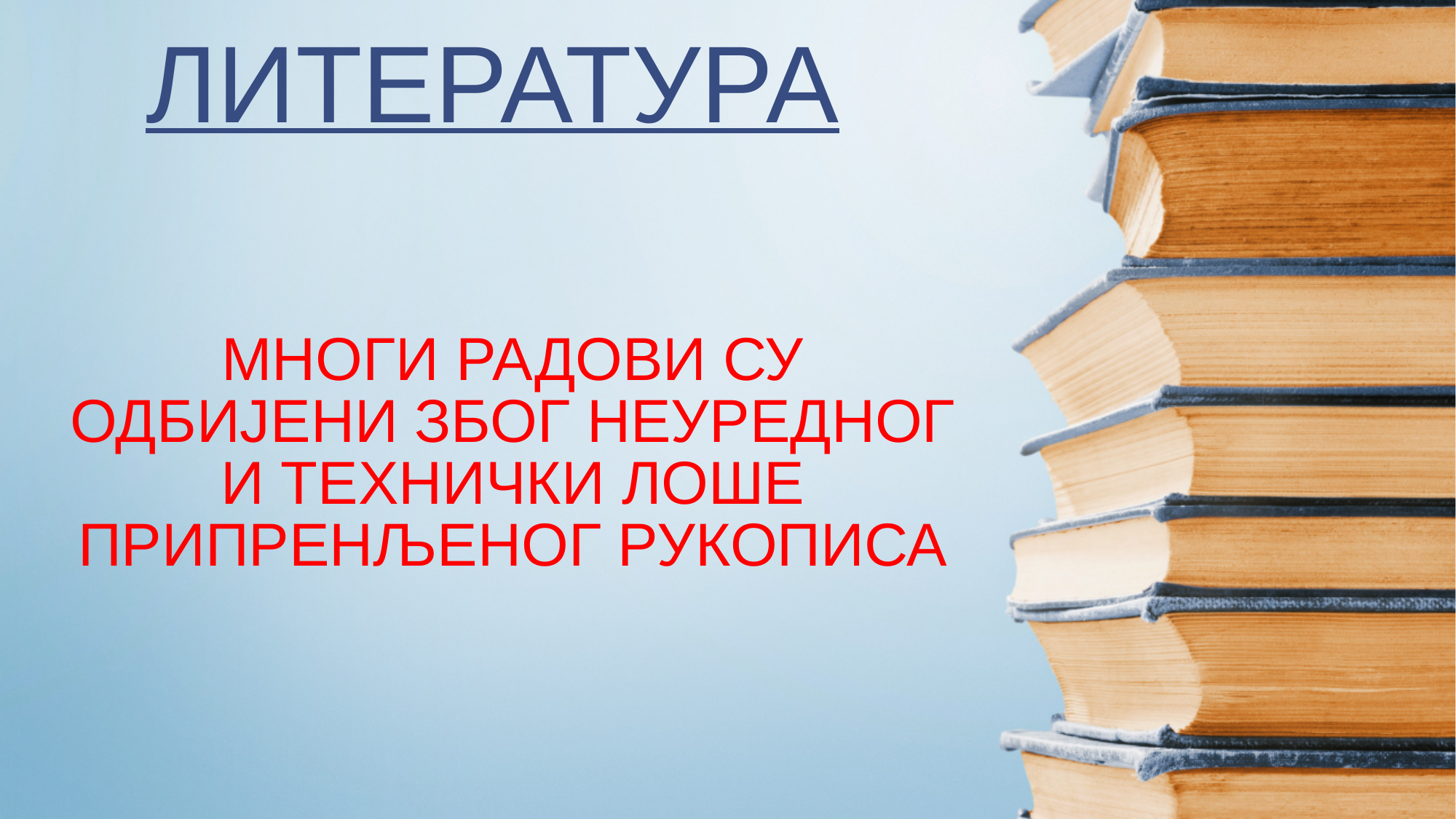

ЛИТЕРАТУРА
# МНОГИ РАДОВИ СУ ОДБИЈЕНИ ЗБОГ НЕУРЕДНОГ И ТЕХНИЧКИ ЛОШЕ ПРИПРЕНЉЕНОГ РУКОПИСА